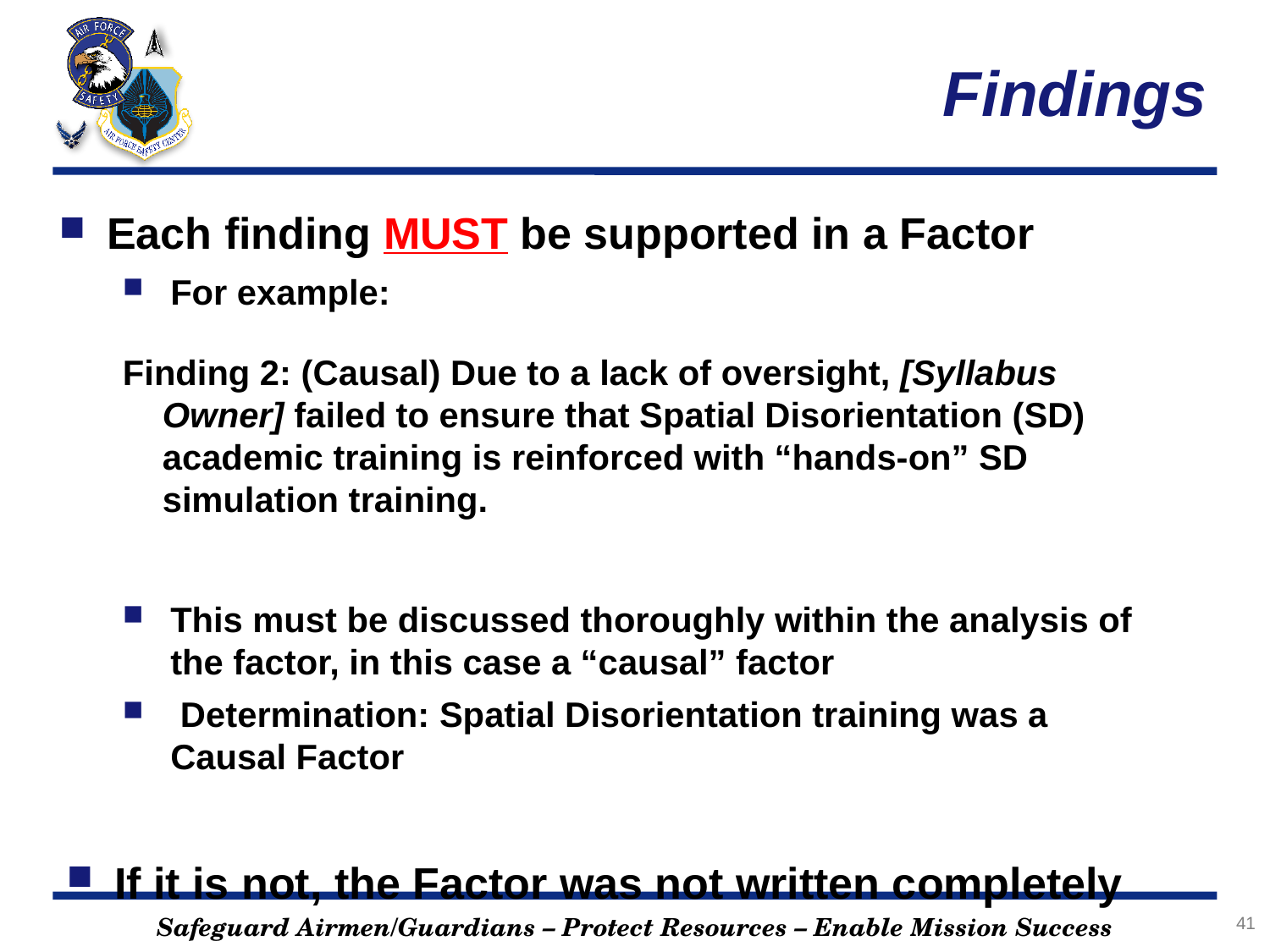

# Findings
Each finding MUST be supported in a Factor
For example:

Finding 2: (Causal) Due to a lack of oversight, [Syllabus Owner] failed to ensure that Spatial Disorientation (SD) academic training is reinforced with “hands-on” SD simulation training.

This must be discussed thoroughly within the analysis of the factor, in this case a “causal” factor
 Determination: Spatial Disorientation training was a Causal Factor

If it is not, the Factor was not written completely

41